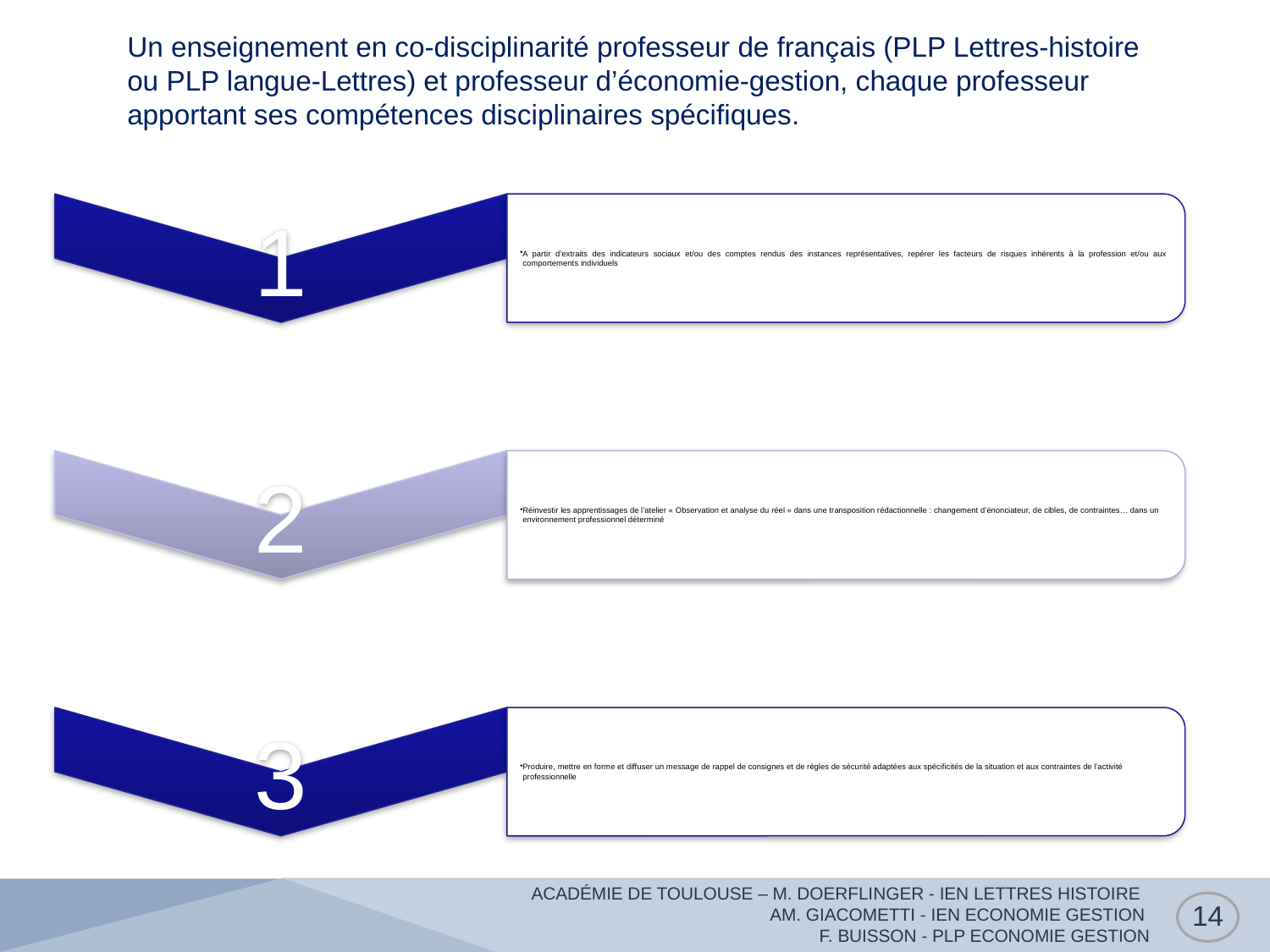

Un enseignement en co-disciplinarité professeur de français (PLP Lettres-histoire ou PLP langue-Lettres) et professeur d’économie-gestion, chaque professeur apportant ses compétences disciplinaires spécifiques.
1
A partir d’extraits des indicateurs sociaux et/ou des comptes rendus des instances représentatives, repérer les facteurs de risques inhérents à la profession et/ou aux comportements individuels
2
Réinvestir les apprentissages de l’atelier « Observation et analyse du réel » dans une transposition rédactionnelle : changement d’énonciateur, de cibles, de contraintes… dans un environnement professionnel déterminé
3
Produire, mettre en forme et diffuser un message de rappel de consignes et de règles de sécurité adaptées aux spécificités de la situation et aux contraintes de l’activité professionnelle
ACADÉMIE DE TOULOUSE – M. DOERFLINGER - IEN LETTRES HISTOIRE
AM. GIACOMETTI - IEN ECONOMIE GESTION
F. BUISSON - PLP ECONOMIE GESTION
14